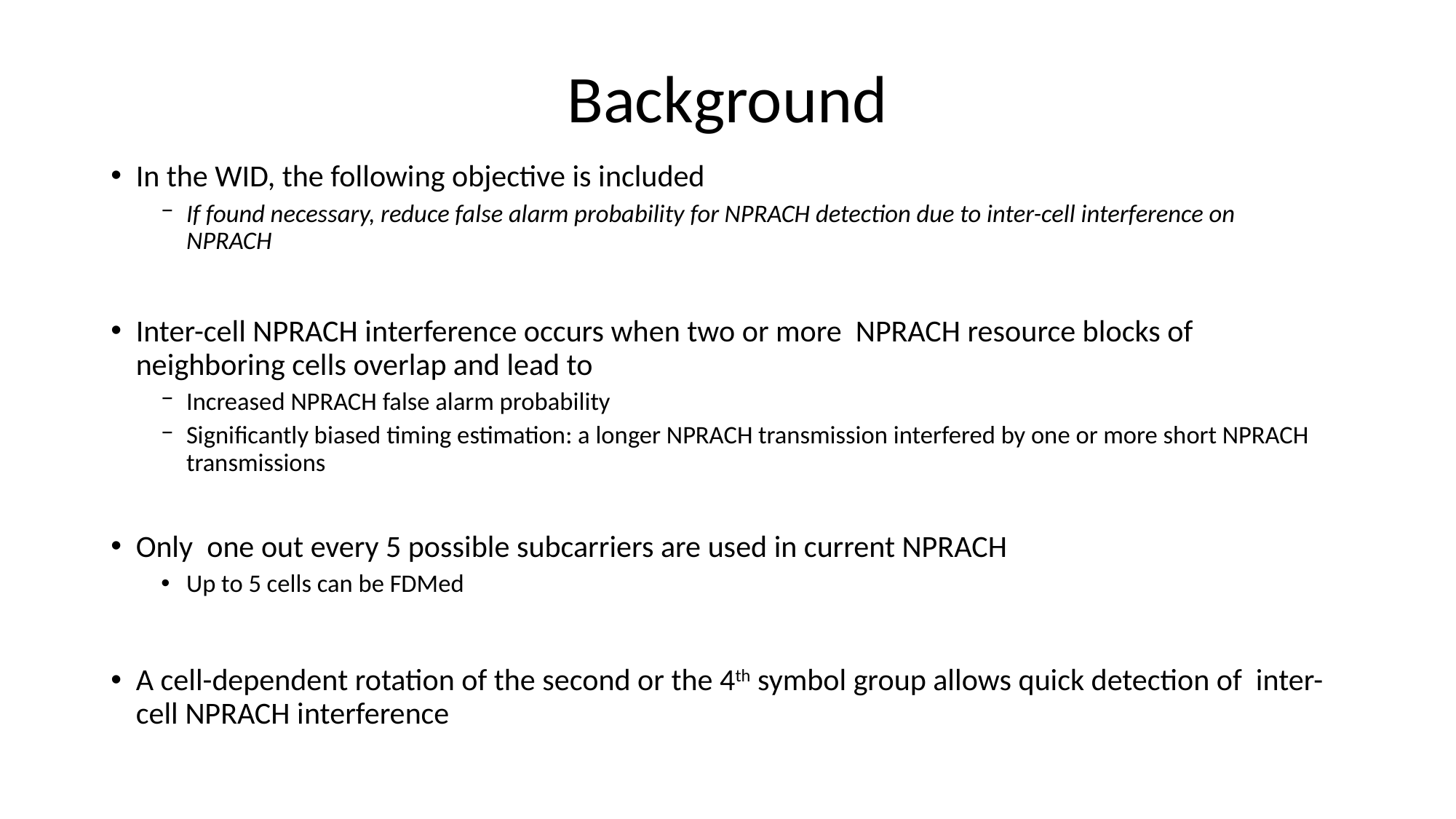

# Background
In the WID, the following objective is included
If found necessary, reduce false alarm probability for NPRACH detection due to inter-cell interference on NPRACH

Inter-cell NPRACH interference occurs when two or more  NPRACH resource blocks of neighboring cells overlap and lead to
Increased NPRACH false alarm probability
Significantly biased timing estimation: a longer NPRACH transmission interfered by one or more short NPRACH transmissions

Only  one out every 5 possible subcarriers are used in current NPRACH
Up to 5 cells can be FDMed

A cell-dependent rotation of the second or the 4th symbol group allows quick detection of  inter-cell NPRACH interference